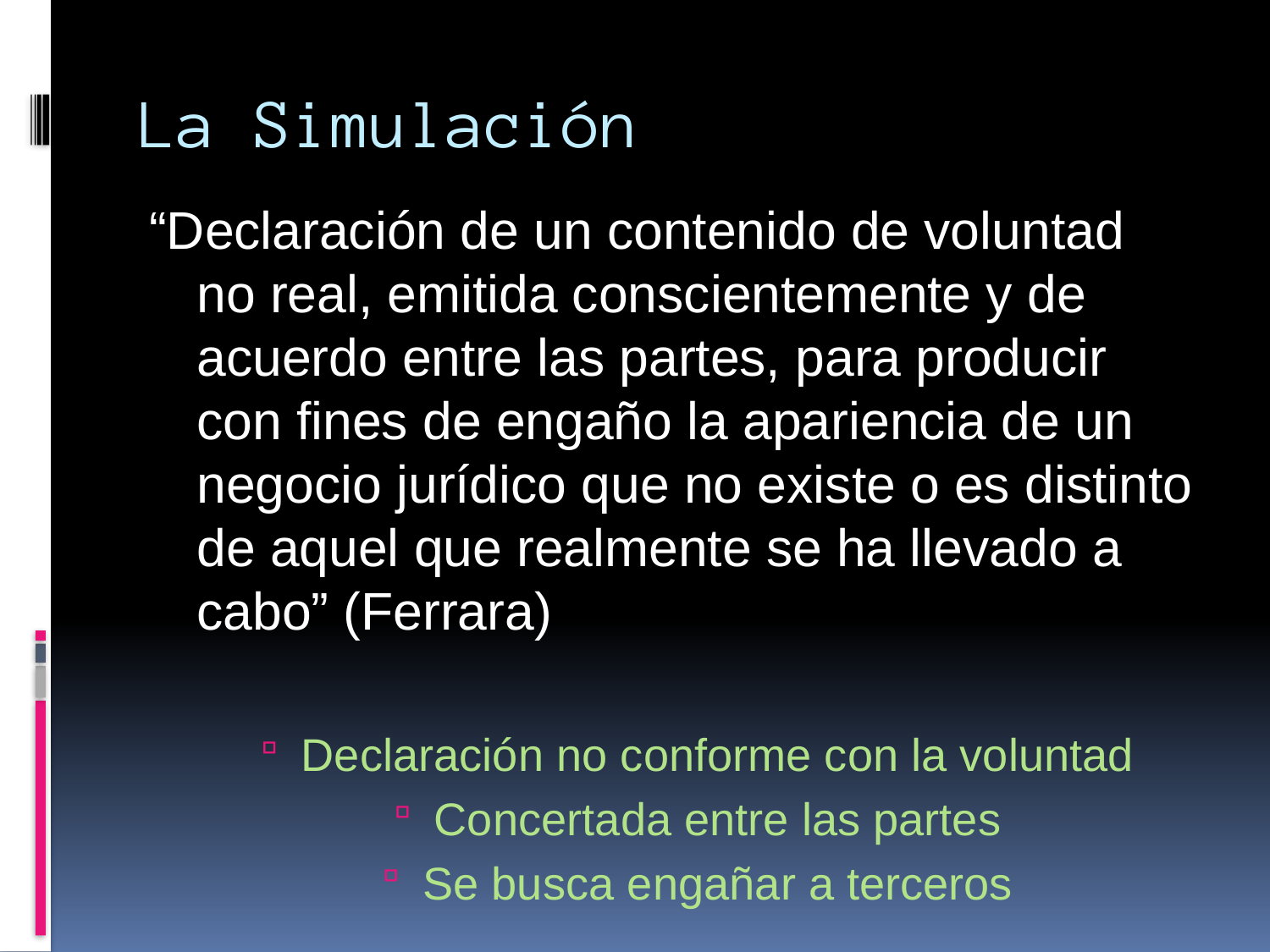

# La Simulación
“Declaración de un contenido de voluntad no real, emitida conscientemente y de acuerdo entre las partes, para producir con fines de engaño la apariencia de un negocio jurídico que no existe o es distinto de aquel que realmente se ha llevado a cabo” (Ferrara)

Declaración no conforme con la voluntad
Concertada entre las partes
Se busca engañar a terceros